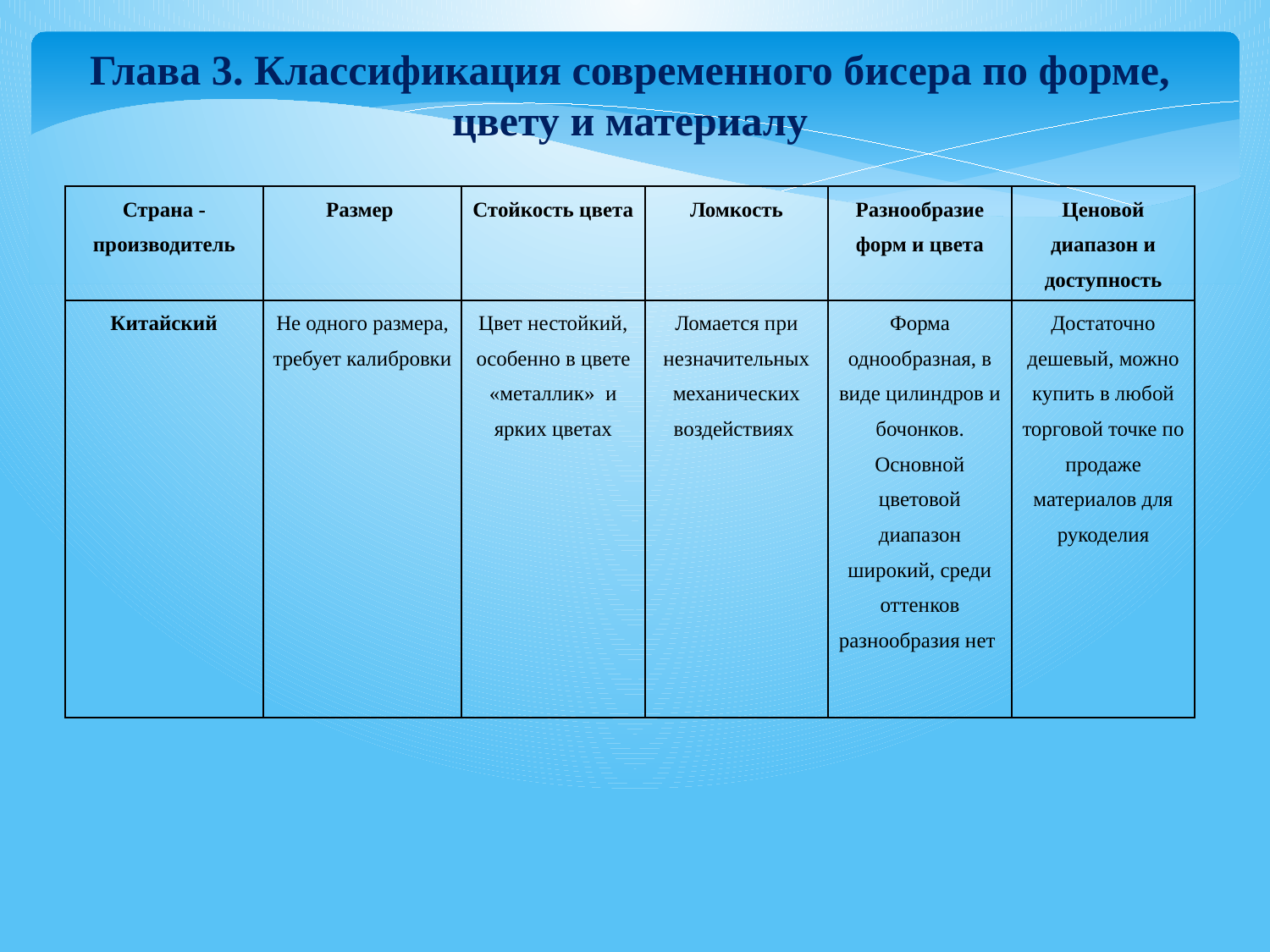

Глава 3. Классификация современного бисера по форме, цвету и материалу
| Страна -производитель | Размер | Стойкость цвета | Ломкость | Разнообразие форм и цвета | Ценовой диапазон и доступность |
| --- | --- | --- | --- | --- | --- |
| Китайский | Не одного размера, требует калибровки | Цвет нестойкий, особенно в цвете «металлик» и ярких цветах | Ломается при незначительных механических воздействиях | Форма однообразная, в виде цилиндров и бочонков. Основной цветовой диапазон широкий, среди оттенков разнообразия нет | Достаточно дешевый, можно купить в любой торговой точке по продаже материалов для рукоделия |